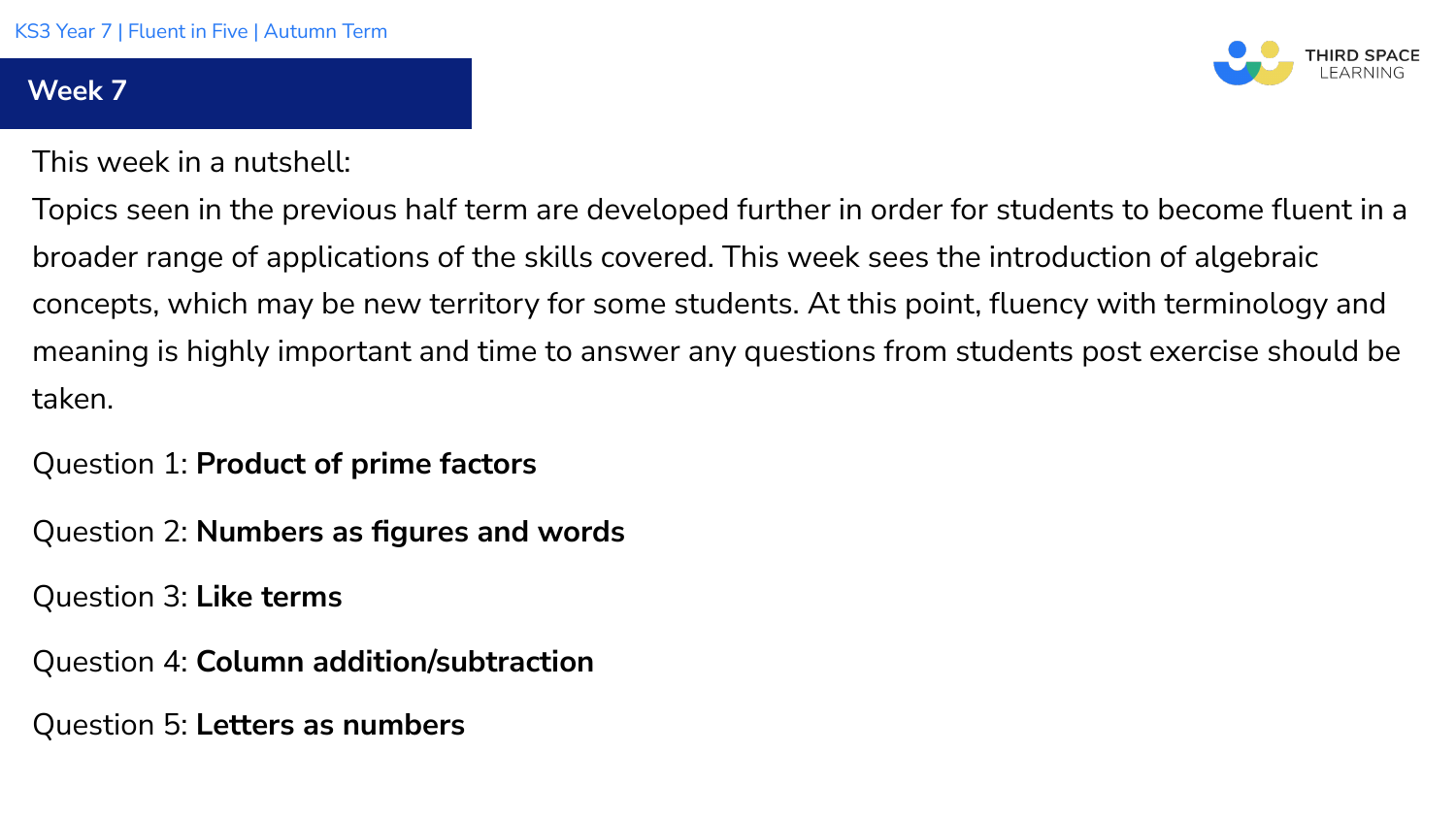

Week 7
| This week in a nutshell: Topics seen in the previous half term are developed further in order for students to become fluent in a broader range of applications of the skills covered. This week sees the introduction of algebraic concepts, which may be new territory for some students. At this point, fluency with terminology and meaning is highly important and time to answer any questions from students post exercise should be taken. |
| --- |
| Question 1: Product of prime factors |
| Question 2: Numbers as figures and words |
| Question 3: Like terms |
| Question 4: Column addition/subtraction |
| Question 5: Letters as numbers |